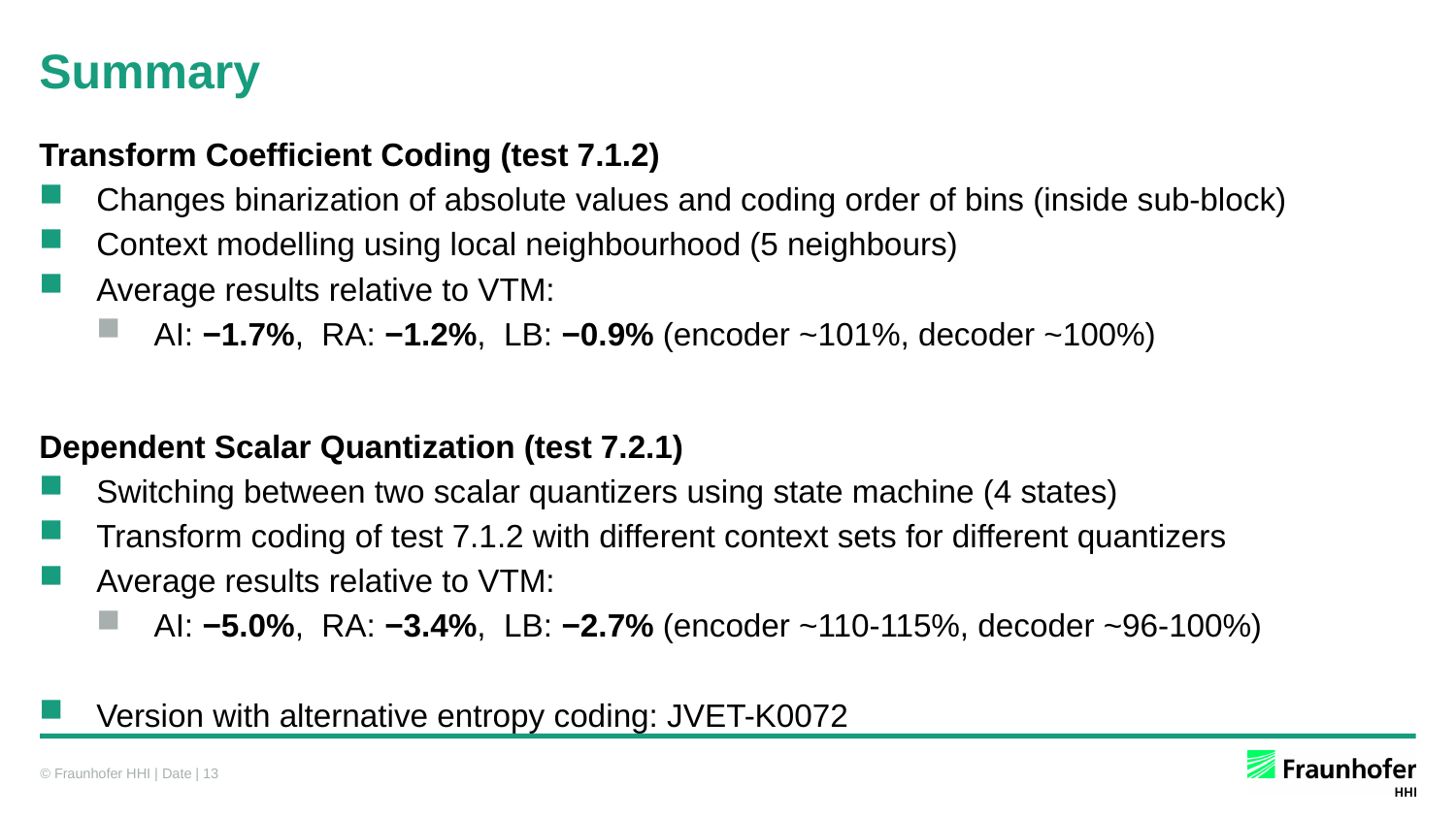

# Summary
Transform Coefficient Coding (test 7.1.2)
Changes binarization of absolute values and coding order of bins (inside sub-block)
Context modelling using local neighbourhood (5 neighbours)
Average results relative to VTM:
AI: −1.7%,  RA: −1.2%,  LB: −0.9% (encoder ~101%, decoder ~100%)

Dependent Scalar Quantization (test 7.2.1)
Switching between two scalar quantizers using state machine (4 states)
Transform coding of test 7.1.2 with different context sets for different quantizers
Average results relative to VTM:
AI: −5.0%,  RA: −3.4%,  LB: −2.7% (encoder ~110-115%, decoder ~96-100%)

Version with alternative entropy coding: JVET-K0072